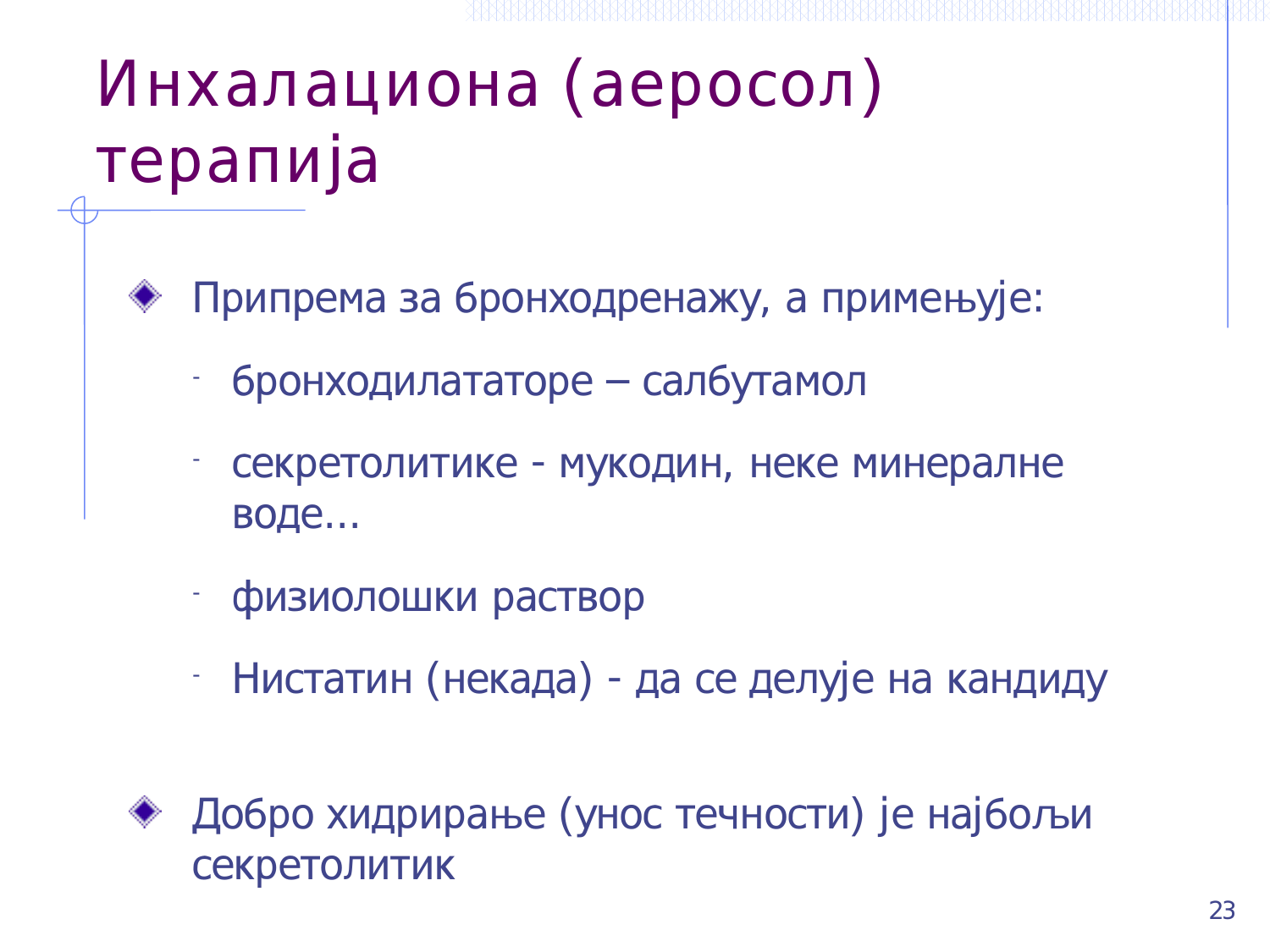

# Инхалациона (аеросол) терапија
Припрема за бронходренажу, а примењује:
бронходилататоре – салбутамол
секретолитике - мукодин, неке минералне воде...
физиолошки раствор
Нистатин (некада) - да се делује на кандиду

Добро хидрирање (унос течности) је најбољи секретолитик

23